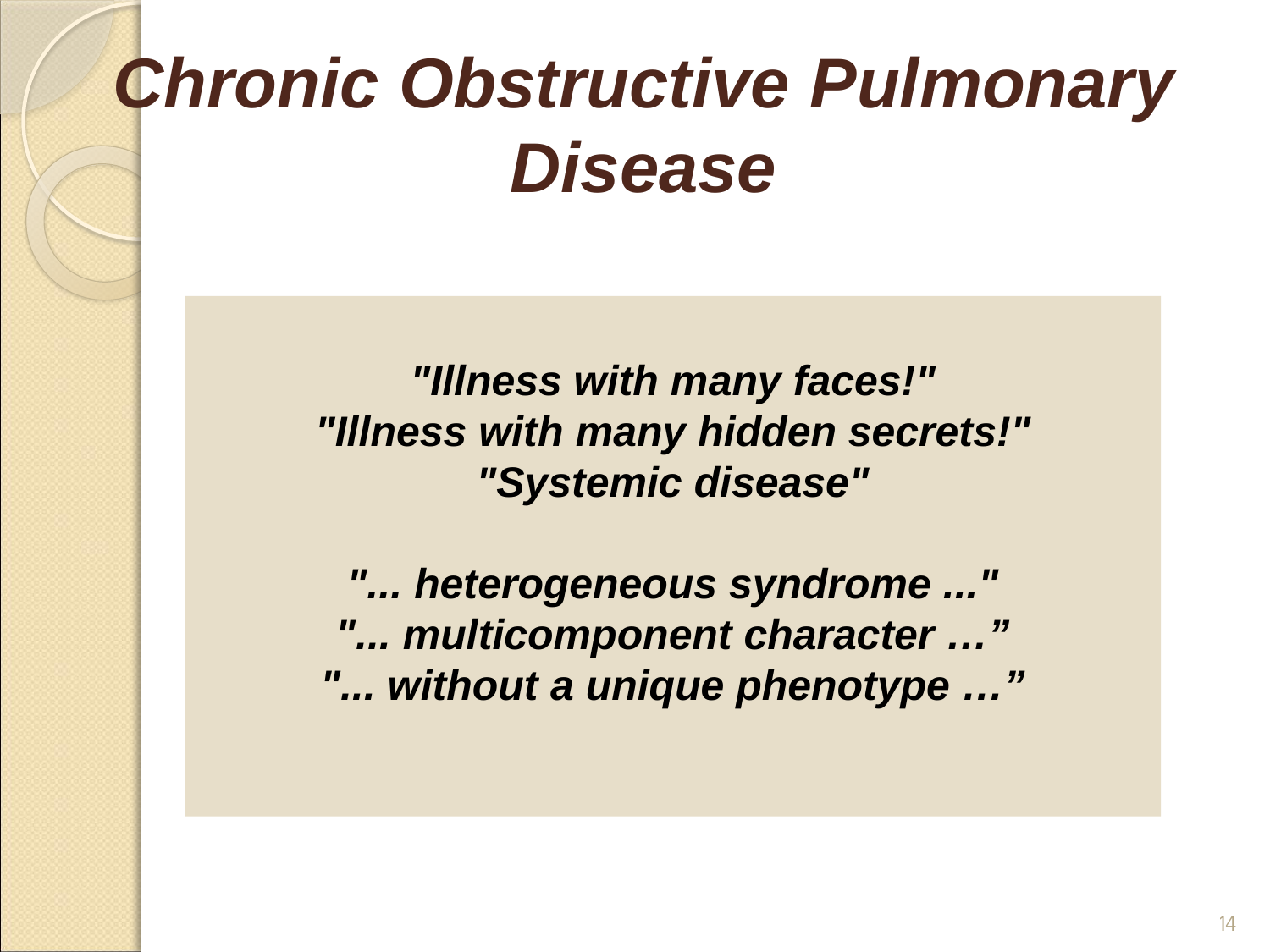

Chronic Obstructive Pulmonary Disease

"Illness with many faces!"
"Illness with many hidden secrets!"
"Systemic disease"

"... heterogeneous syndrome ..."
"... multicomponent character …”
"... without a unique phenotype …”

14